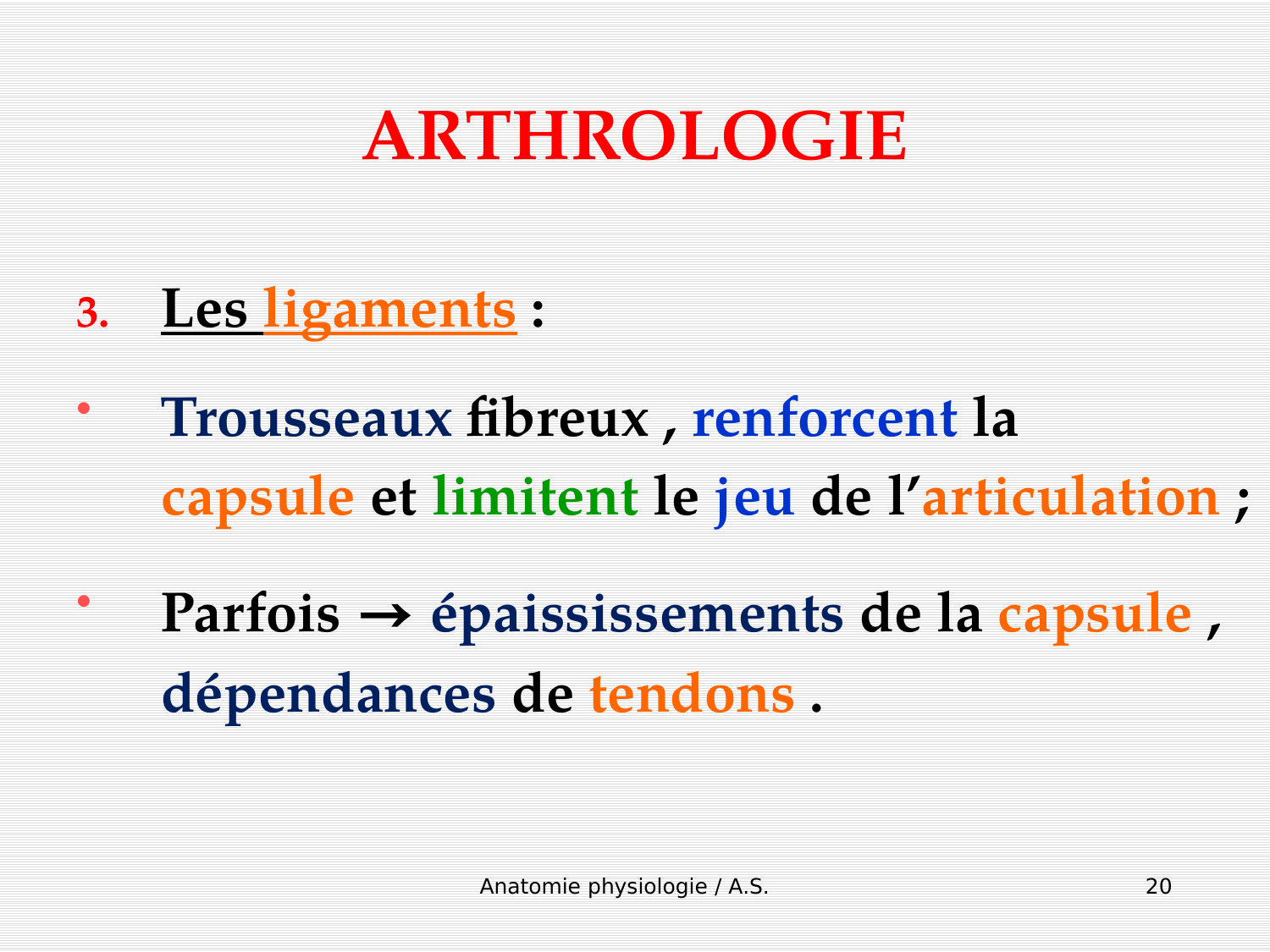

# ARTHROLOGIE
Les ligaments :

Trousseaux fibreux , renforcent la
      capsule et limitent le jeu de l’articulation ;

Parfois → épaississements de la capsule ,
      dépendances de tendons .
Anatomie physiologie / A.S.
20